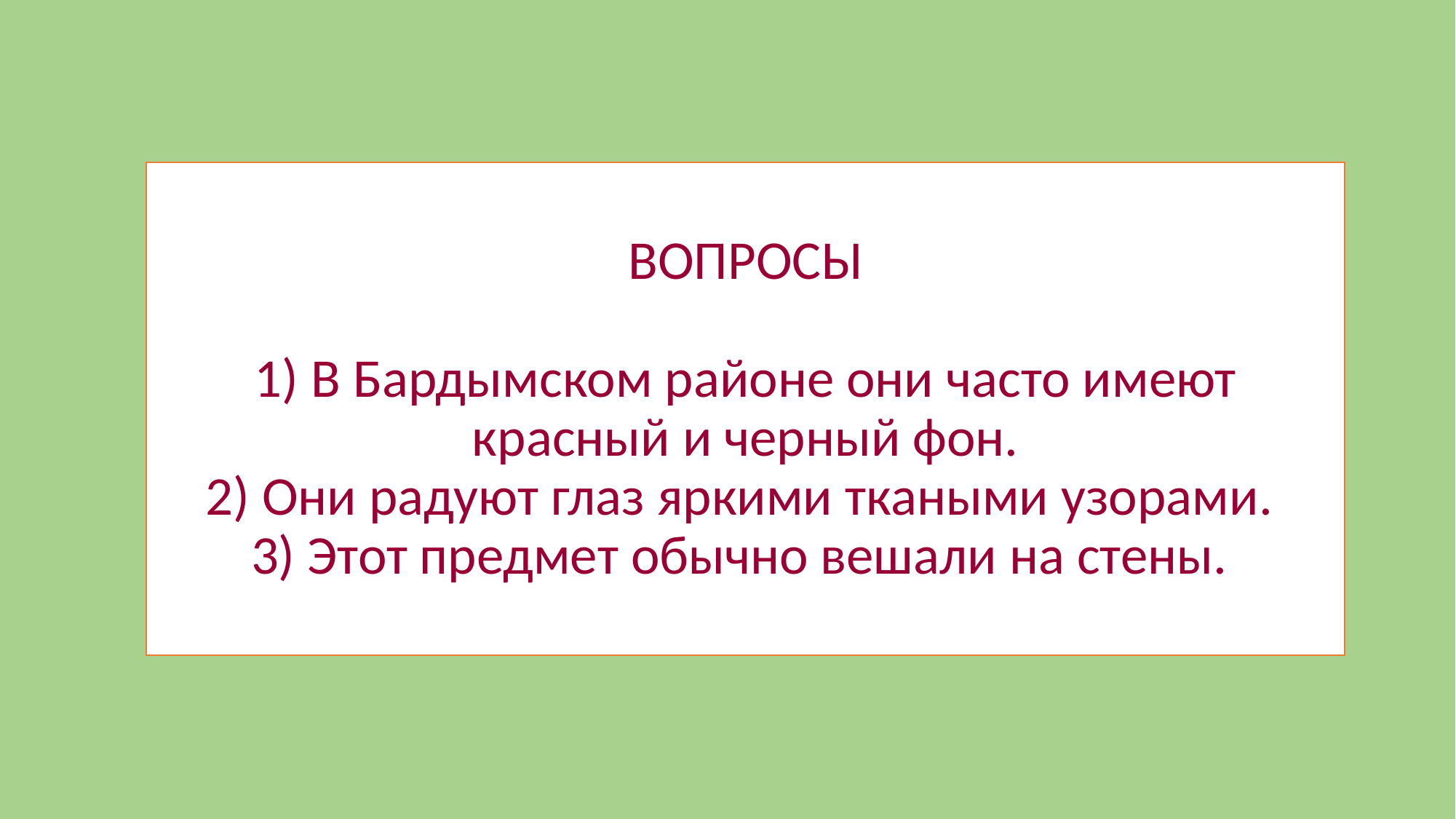

# ВОПРОСЫ 1) В Бардымском районе они часто имеют красный и черный фон. 2) Они радуют глаз яркими ткаными узорами. 3) Этот предмет обычно вешали на стены.